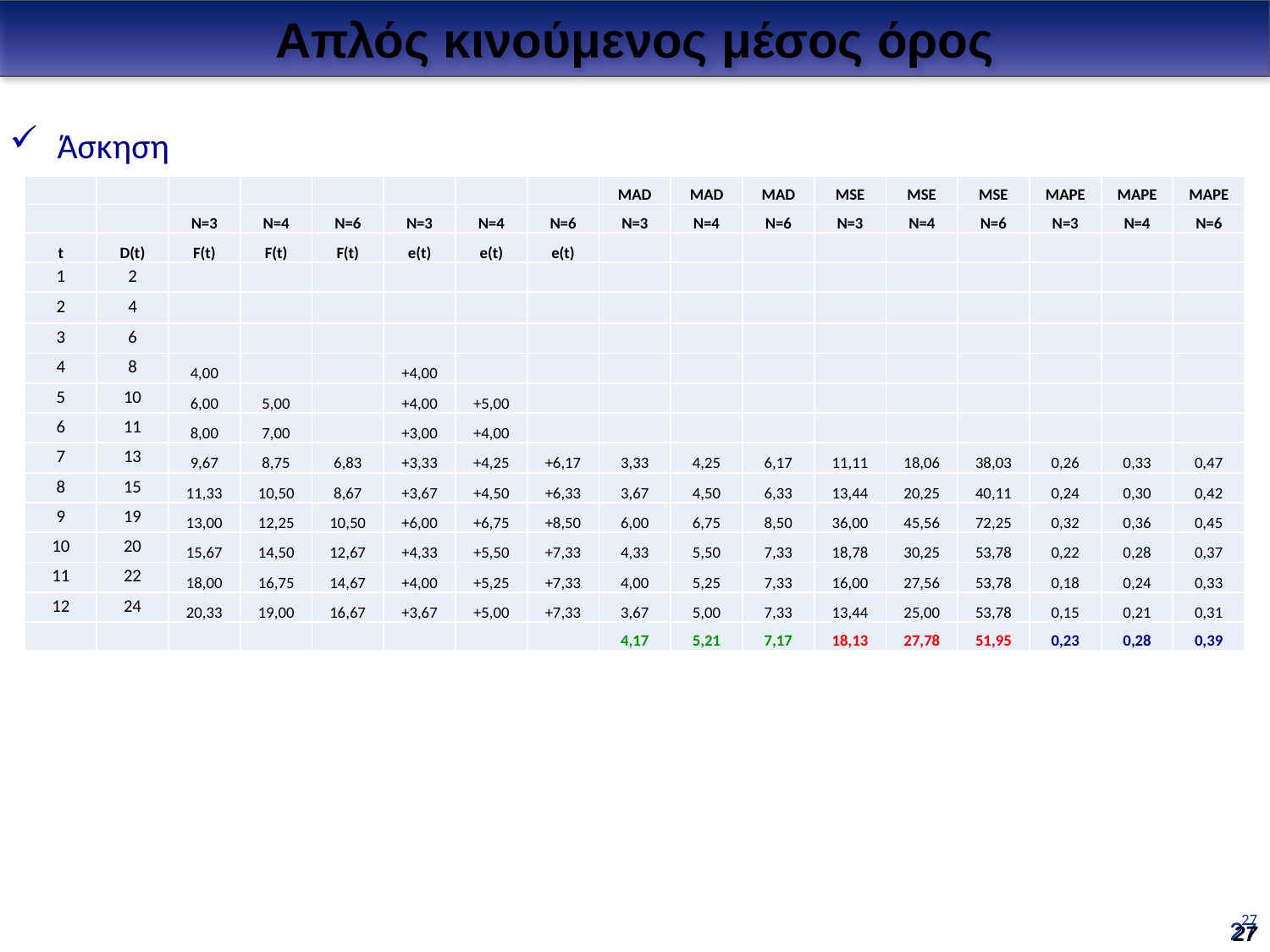

Απλός κινούμενος μέσος όρος
Άσκηση

|  |  |  |  |  |  |  |  | MAD | MAD | MAD | MSE | MSE | MSE | MAPE | MAPE | MAPE |
| --- | --- | --- | --- | --- | --- | --- | --- | --- | --- | --- | --- | --- | --- | --- | --- | --- |
|  |  | N=3 | N=4 | N=6 | N=3 | N=4 | N=6 | N=3 | N=4 | N=6 | N=3 | N=4 | N=6 | N=3 | N=4 | N=6 |
| t | D(t) | F(t) | F(t) | F(t) | e(t) | e(t) | e(t) |  |  |  |  |  |  |  |  |  |
| 1 | 2 |  |  |  |  |  |  |  |  |  |  |  |  |  |  |  |
| 2 | 4 |  |  |  |  |  |  |  |  |  |  |  |  |  |  |  |
| 3 | 6 |  |  |  |  |  |  |  |  |  |  |  |  |  |  |  |
| 4 | 8 | 4,00 |  |  | +4,00 |  |  |  |  |  |  |  |  |  |  |  |
| 5 | 10 | 6,00 | 5,00 |  | +4,00 | +5,00 |  |  |  |  |  |  |  |  |  |  |
| 6 | 11 | 8,00 | 7,00 |  | +3,00 | +4,00 |  |  |  |  |  |  |  |  |  |  |
| 7 | 13 | 9,67 | 8,75 | 6,83 | +3,33 | +4,25 | +6,17 | 3,33 | 4,25 | 6,17 | 11,11 | 18,06 | 38,03 | 0,26 | 0,33 | 0,47 |
| 8 | 15 | 11,33 | 10,50 | 8,67 | +3,67 | +4,50 | +6,33 | 3,67 | 4,50 | 6,33 | 13,44 | 20,25 | 40,11 | 0,24 | 0,30 | 0,42 |
| 9 | 19 | 13,00 | 12,25 | 10,50 | +6,00 | +6,75 | +8,50 | 6,00 | 6,75 | 8,50 | 36,00 | 45,56 | 72,25 | 0,32 | 0,36 | 0,45 |
| 10 | 20 | 15,67 | 14,50 | 12,67 | +4,33 | +5,50 | +7,33 | 4,33 | 5,50 | 7,33 | 18,78 | 30,25 | 53,78 | 0,22 | 0,28 | 0,37 |
| 11 | 22 | 18,00 | 16,75 | 14,67 | +4,00 | +5,25 | +7,33 | 4,00 | 5,25 | 7,33 | 16,00 | 27,56 | 53,78 | 0,18 | 0,24 | 0,33 |
| 12 | 24 | 20,33 | 19,00 | 16,67 | +3,67 | +5,00 | +7,33 | 3,67 | 5,00 | 7,33 | 13,44 | 25,00 | 53,78 | 0,15 | 0,21 | 0,31 |
|  |  |  |  |  |  |  |  | 4,17 | 5,21 | 7,17 | 18,13 | 27,78 | 51,95 | 0,23 | 0,28 | 0,39 |
27
27
27
27